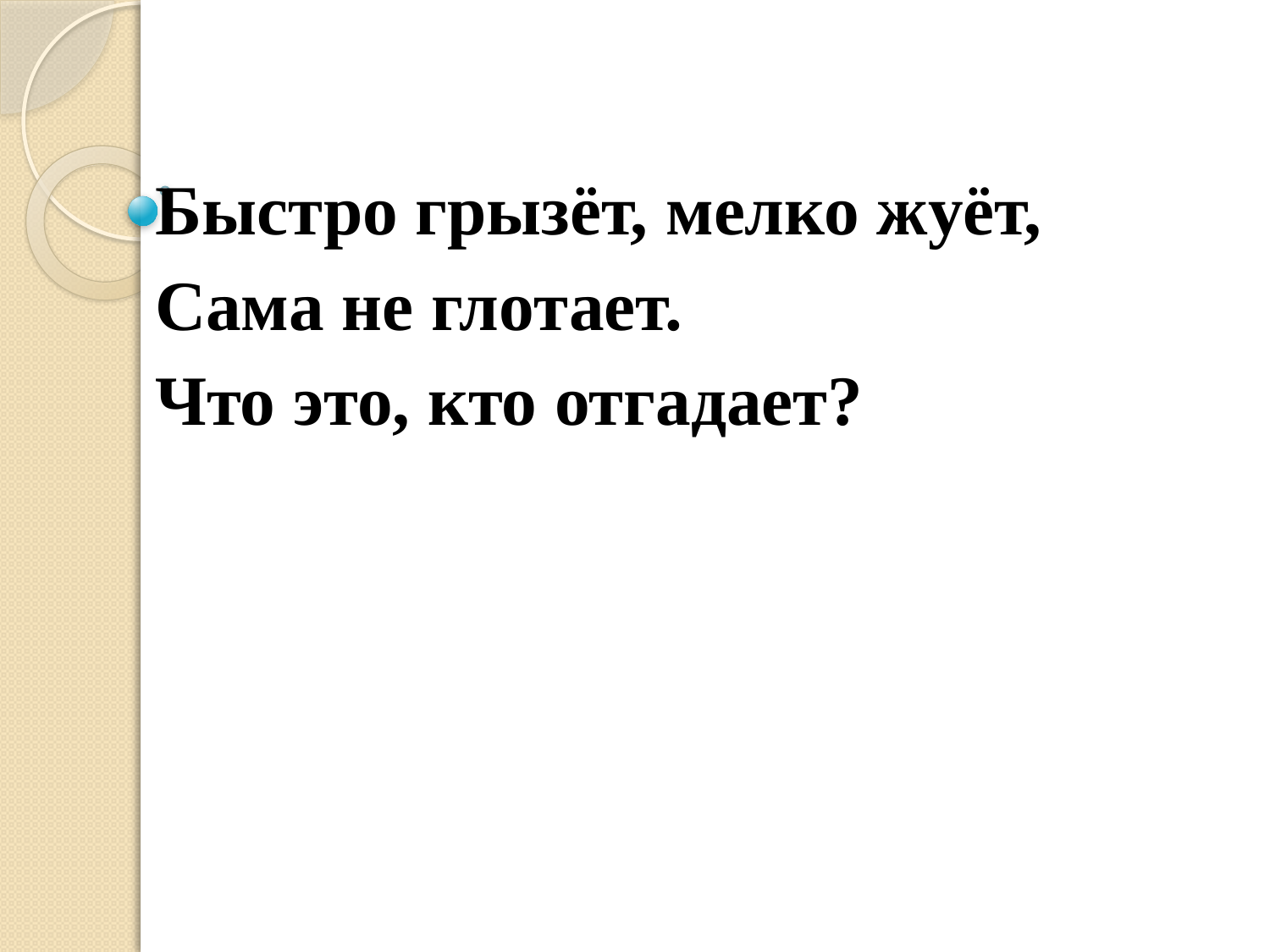

Быстро грызёт, мелко жуёт,
Сама не глотает.
Что это, кто отгадает?